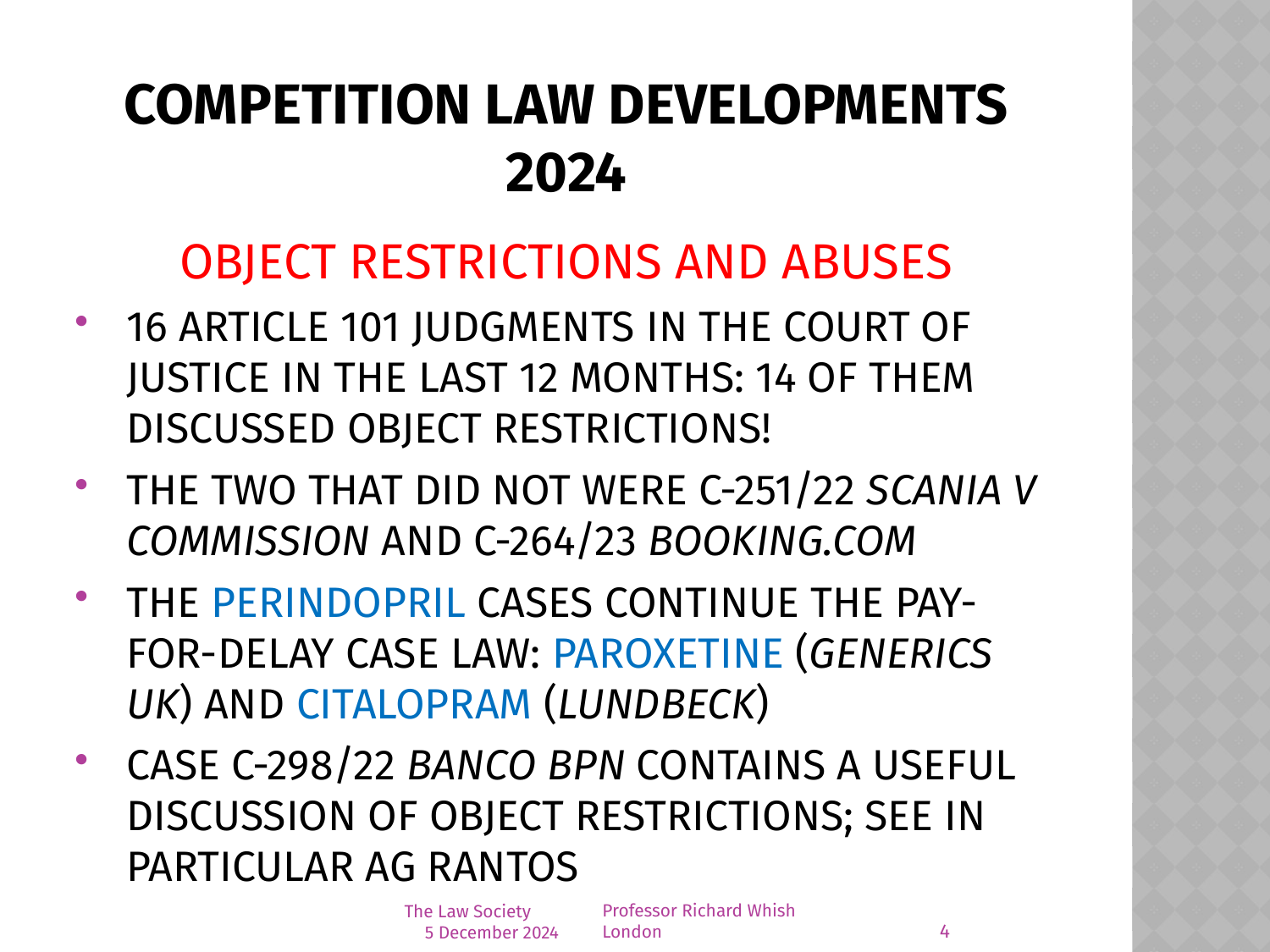

# Competition law developments 2024
OBJECT RESTRICTIONS AND ABUSES
16 ARTICLE 101 judgments in the court of justice in the laST 12 months: 14 of them discussed object restrictions!
The two that did not were c-251/22 scania v commission and c-264/23 booking.com
The perindopril cases continue the pay-for-delay case law: paroxetine (generics UK) and citalopram (Lundbeck)
Case c-298/22 banco bpn contains a useful discussion of object restrictions; see in particular ag rantos
4
The Law Society
5 December 2024
Professor Richard Whish London